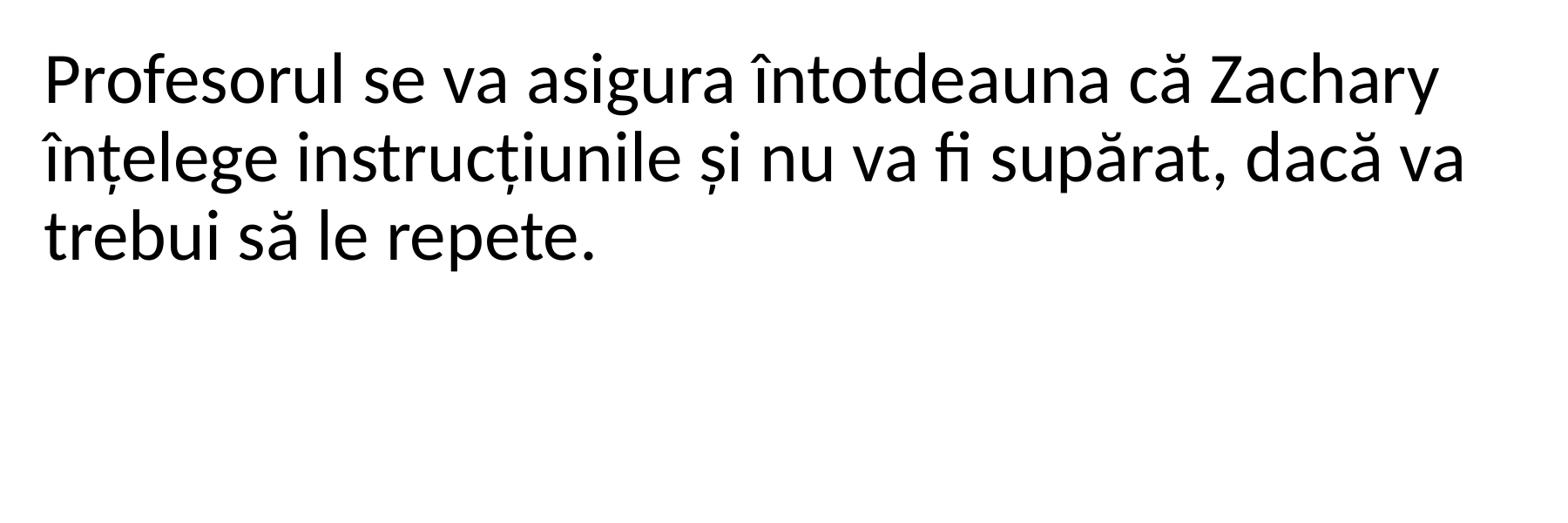

Profesorul se va asigura întotdeauna că Zachary înțelege instrucțiunile și nu va fi supărat, dacă va trebui să le repete.